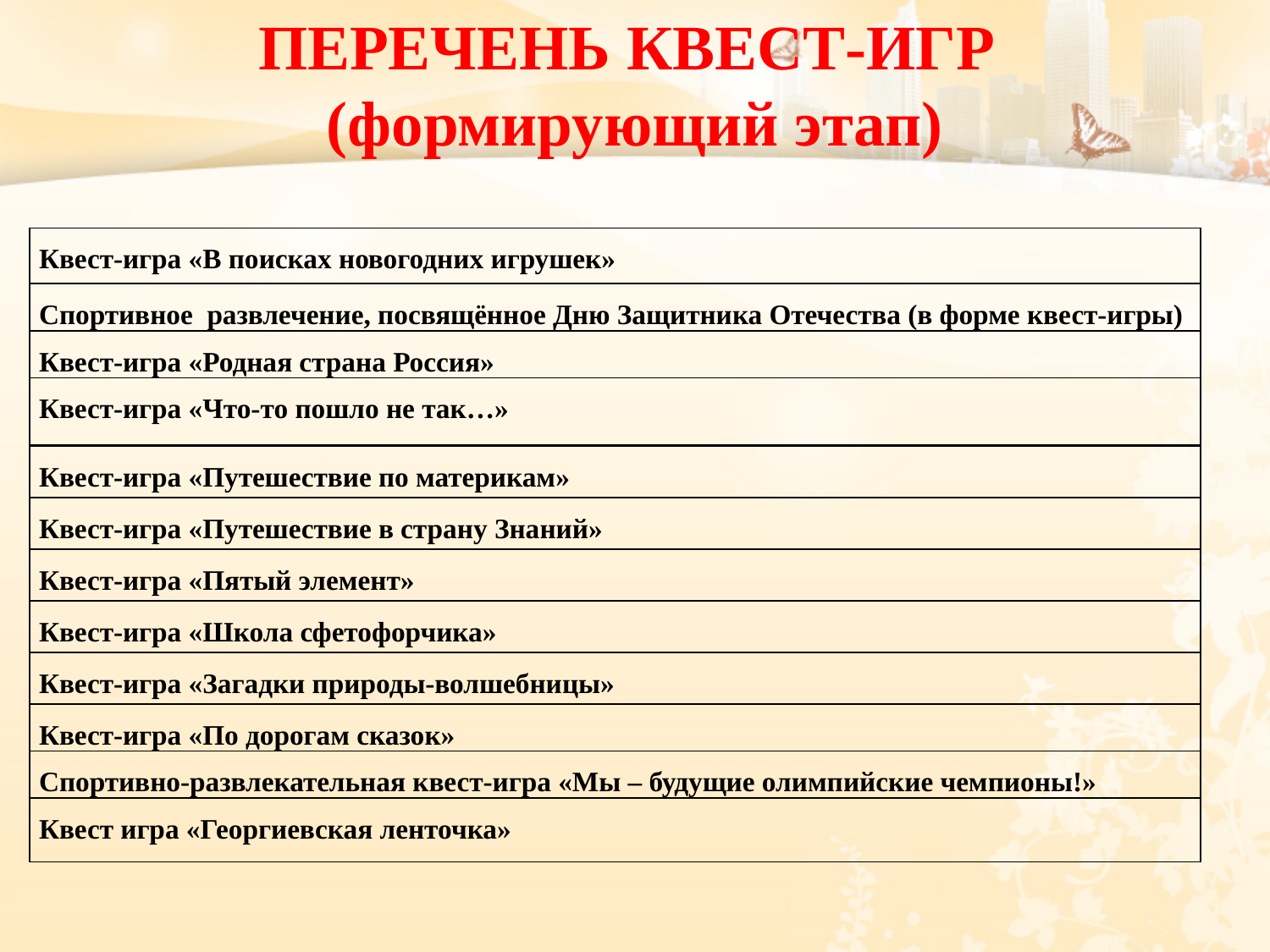

ПЕРЕЧЕНЬ КВЕСТ-ИГР
(формирующий этап)
| Квест-игра «В поисках новогодних игрушек» |
| --- |
| Спортивное развлечение, посвящённое Дню Защитника Отечества (в форме квест-игры) |
| Квест-игра «Родная страна Россия» |
| Квест-игра «Что-то пошло не так…» |
| Квест-игра «Путешествие по материкам» |
| --- |
| Квест-игра «Путешествие в страну Знаний» |
| Квест-игра «Пятый элемент» |
| Квест-игра «Школа сфетофорчика» |
| Квест-игра «Загадки природы-волшебницы» |
| Квест-игра «По дорогам сказок» |
| --- |
| Спортивно-развлекательная квест-игра «Мы – будущие олимпийские чемпионы!» |
| Квест игра «Георгиевская ленточка» |